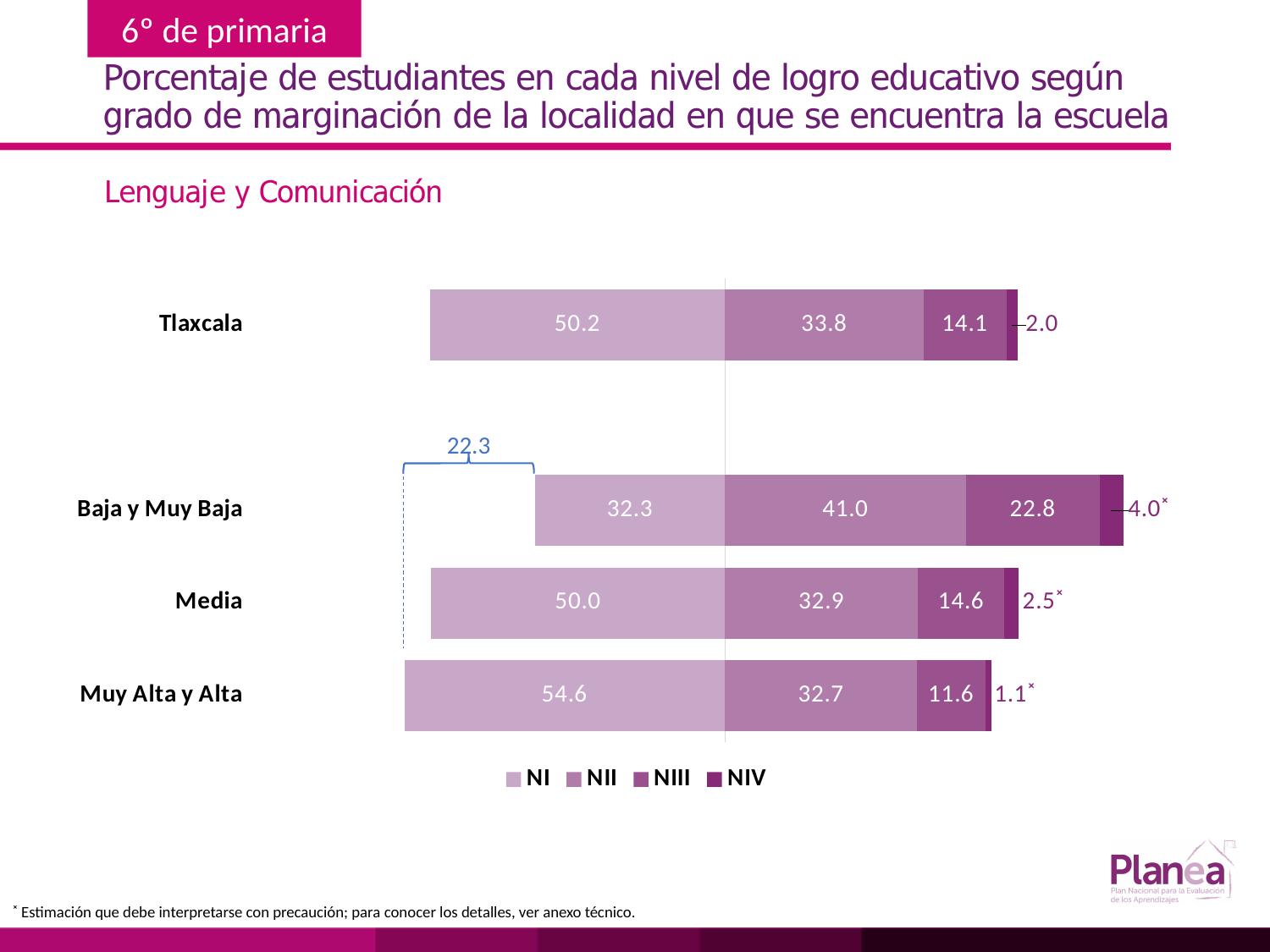

# Porcentaje de estudiantes en cada nivel de logro educativo según grado de marginación de la localidad en que se encuentra la escuela

Lenguaje y Comunicación

### Chart

| Category |  |  |  |  |
|---|---|---|---|---|
| Muy Alta y Alta | -54.6 | 32.7 | 11.6 | 1.1 |
| Media | -50.0 | 32.9 | 14.6 | 2.5 |
| Baja y Muy Baja | -32.3 | 41.0 | 22.8 | 4.0 |
|  | None | None | None | None |
| Tlaxcala | -50.2 | 33.8 | 14.1 | 2.0 |
22.3
˟ Estimación que debe interpretarse con precaución; para conocer los detalles, ver anexo técnico.